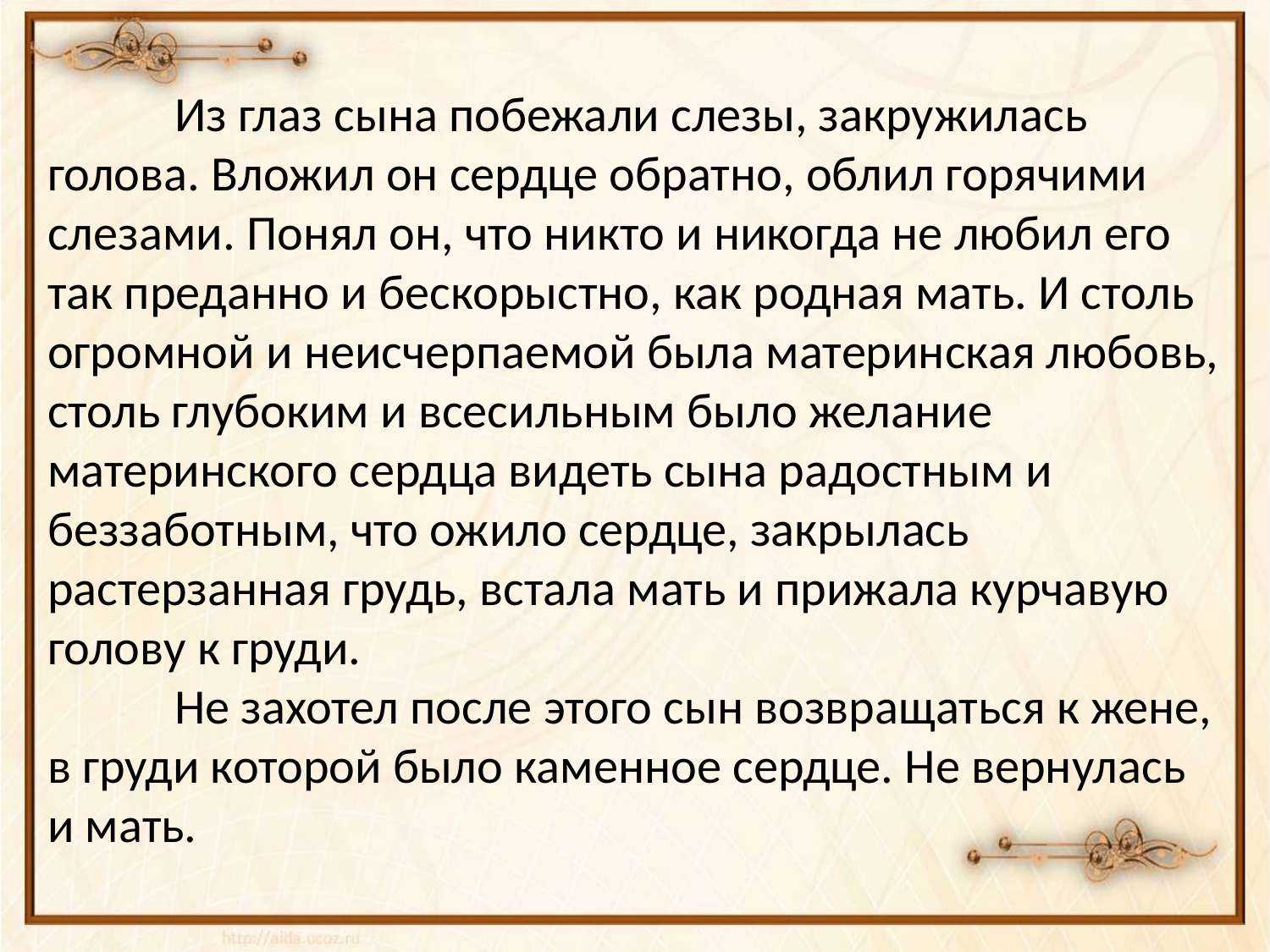

Из глаз сына побежали слезы, закружилась голова. Вложил он сердце обратно, облил горячими слезами. Понял он, что никто и никогда не любил его так преданно и бескорыстно, как родная мать. И столь огромной и неисчерпаемой была материнская любовь, столь глубоким и всесильным было желание материнского сердца видеть сына радостным и беззаботным, что ожило сердце, закрылась растерзанная грудь, встала мать и прижала курчавую голову к груди.
	Не захотел после этого сын возвращаться к жене, в груди которой было каменное сердце. Не вернулась и мать.